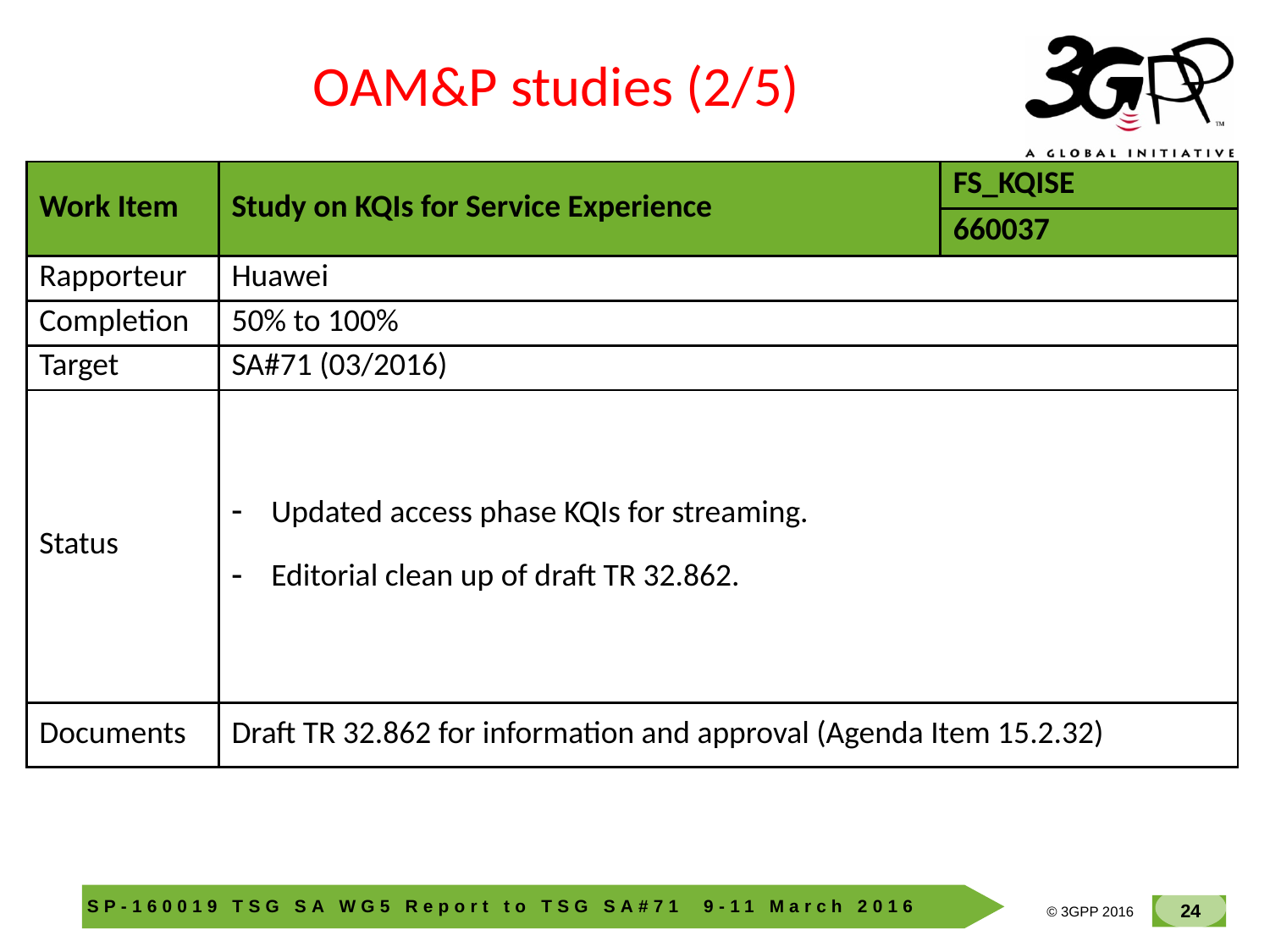

OAM&P studies (2/5)
| Work Item | Study on KQIs for Service Experience | FS\_KQISE |
| --- | --- | --- |
|  |  | 660037 |
| Rapporteur | Huawei |  |
| Completion | 50% to 100% |  |
| Target | SA#71 (03/2016) |  |
| Status | Updated access phase KQIs for streaming. Editorial clean up of draft TR 32.862. |  |
| Documents | Draft TR 32.862 for information and approval (Agenda Item 15.2.32) |  |